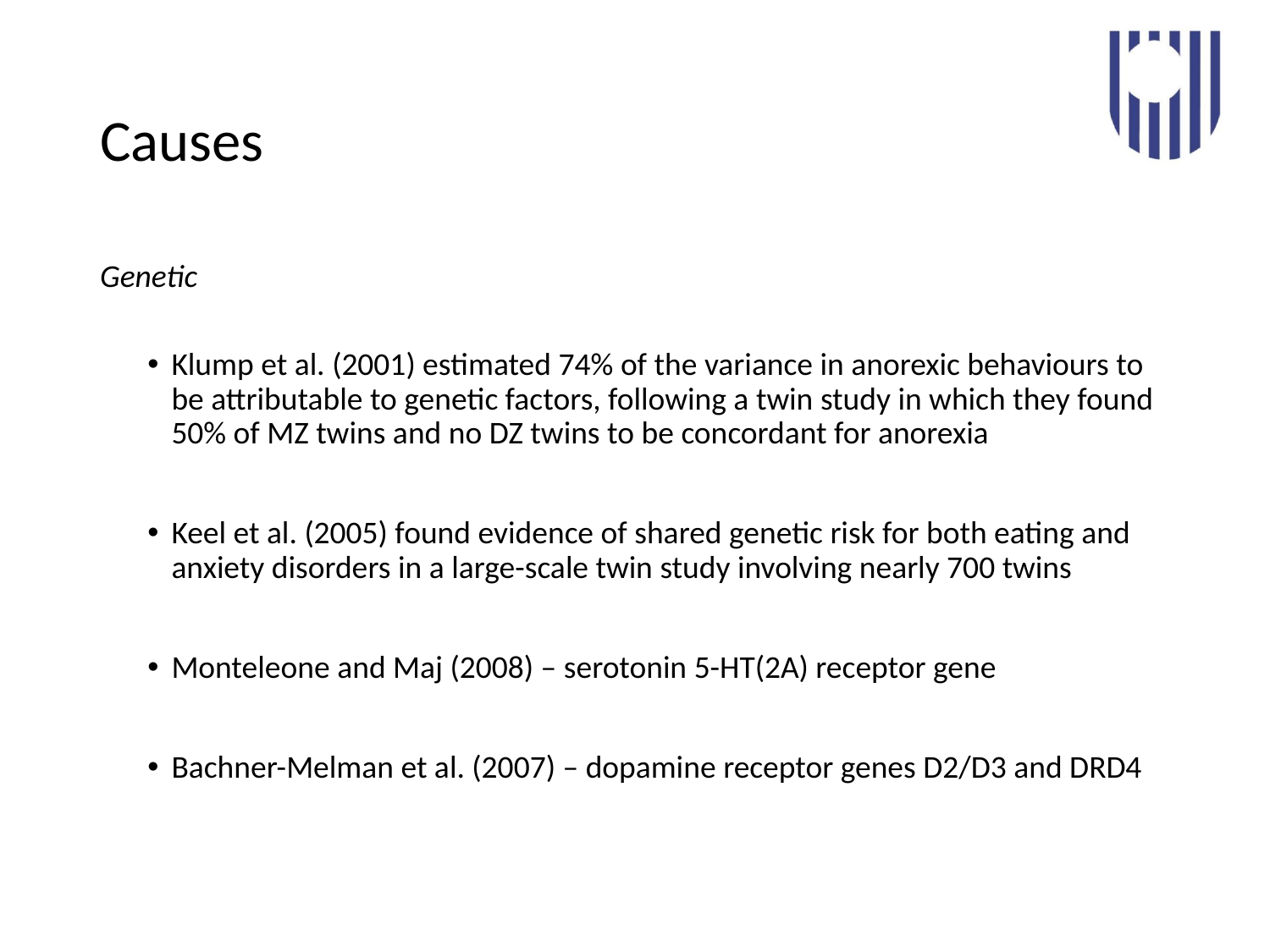

# Causes
Genetic

Klump et al. (2001) estimated 74% of the variance in anorexic behaviours to be attributable to genetic factors, following a twin study in which they found 50% of MZ twins and no DZ twins to be concordant for anorexia

Keel et al. (2005) found evidence of shared genetic risk for both eating and anxiety disorders in a large-scale twin study involving nearly 700 twins

Monteleone and Maj (2008) – serotonin 5-HT(2A) receptor gene

Bachner-Melman et al. (2007) – dopamine receptor genes D2/D3 and DRD4